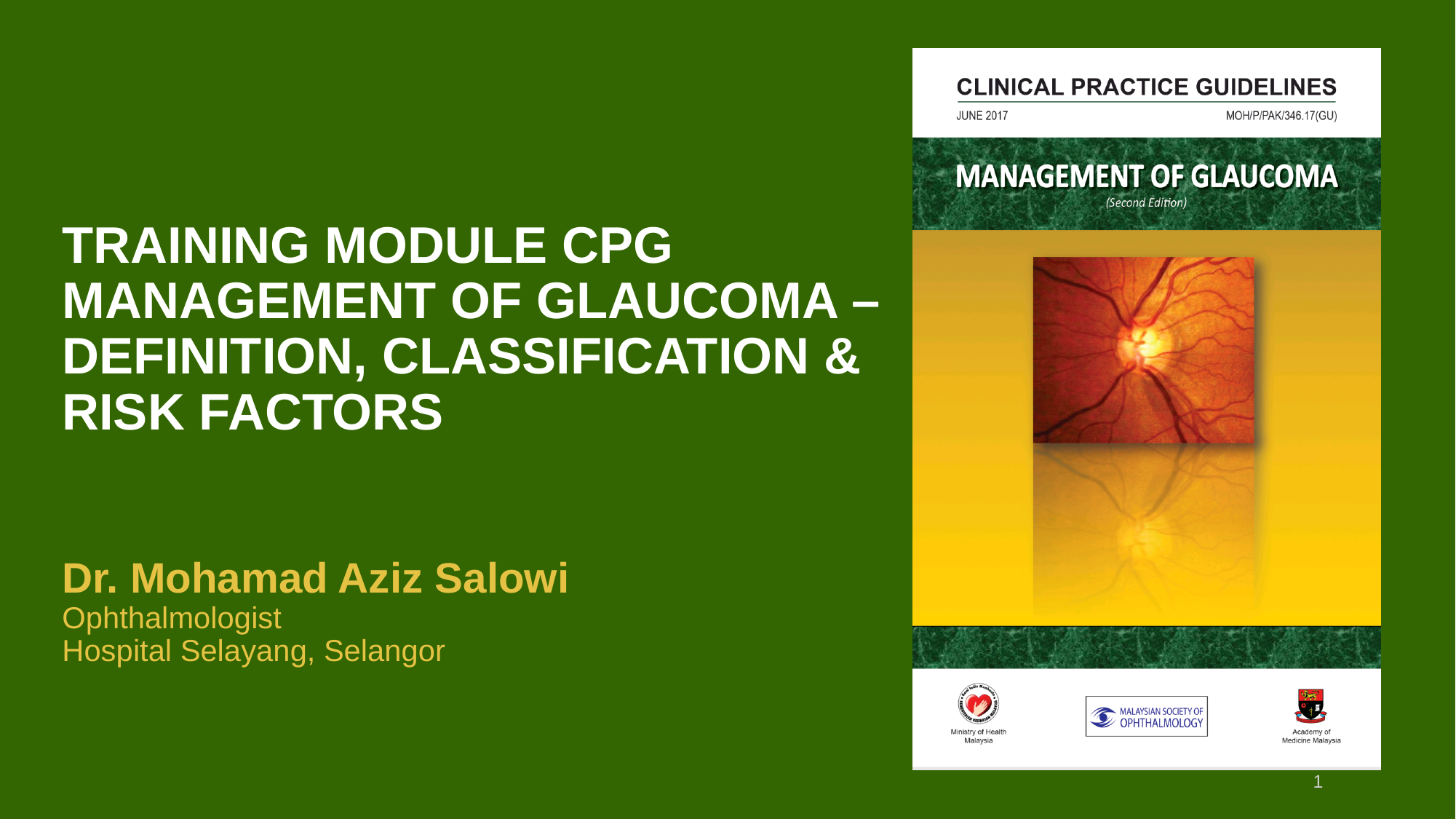

# Training module CPG management of Glaucoma – Definition, CLASSIFICATION & RISK FACTORS
Dr. Mohamad Aziz Salowi
Ophthalmologist
Hospital Selayang, Selangor
1